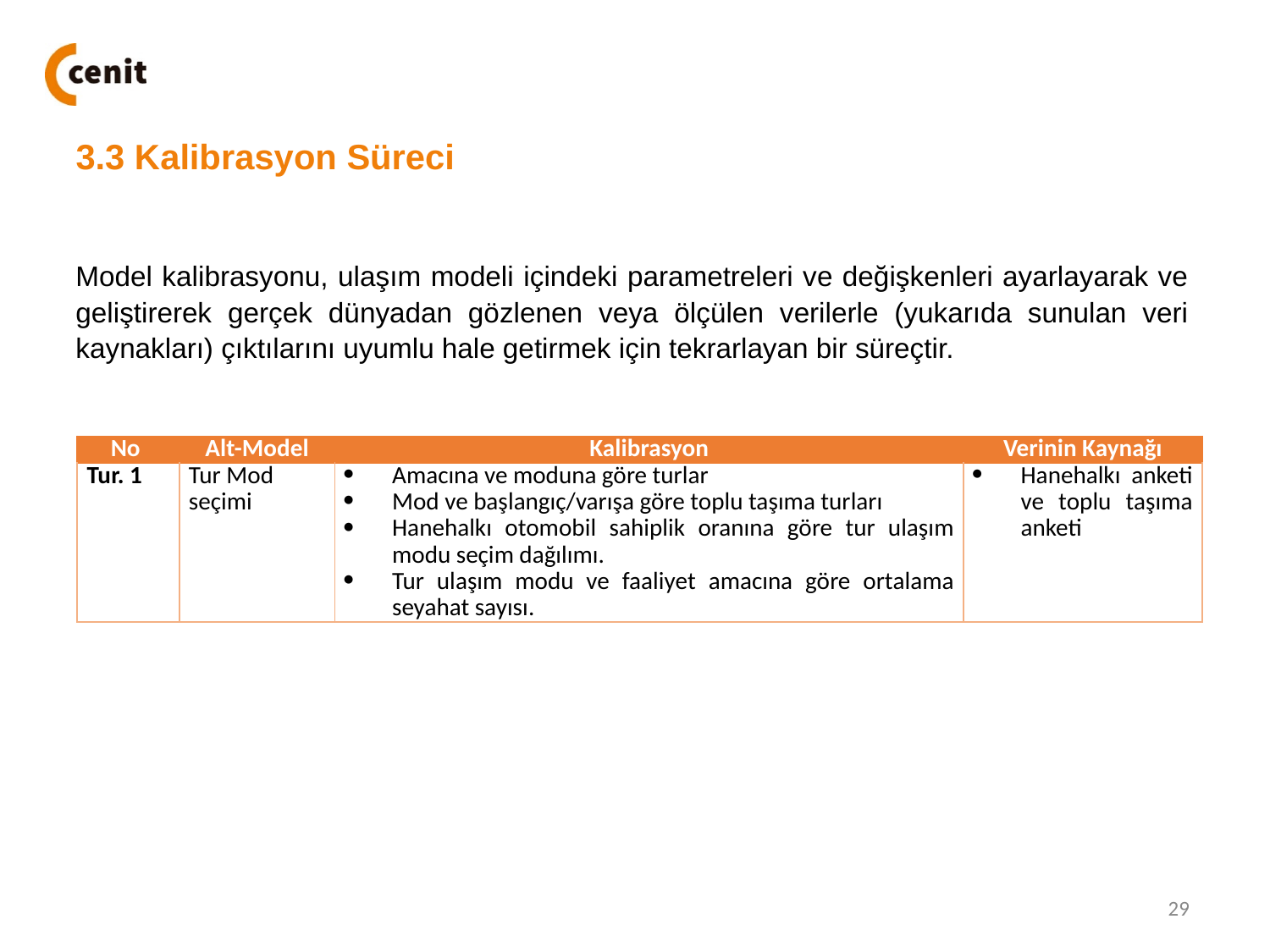

3.3 Kalibrasyon Süreci
Model kalibrasyonu, ulaşım modeli içindeki parametreleri ve değişkenleri ayarlayarak ve geliştirerek gerçek dünyadan gözlenen veya ölçülen verilerle (yukarıda sunulan veri kaynakları) çıktılarını uyumlu hale getirmek için tekrarlayan bir süreçtir.
| No | Alt-Model | Kalibrasyon | Verinin Kaynağı |
| --- | --- | --- | --- |
| Tur. 1 | Tur Mod seçimi | Amacına ve moduna göre turlar Mod ve başlangıç/varışa göre toplu taşıma turları Hanehalkı otomobil sahiplik oranına göre tur ulaşım modu seçim dağılımı. Tur ulaşım modu ve faaliyet amacına göre ortalama seyahat sayısı. | Hanehalkı anketi ve toplu taşıma anketi |
29